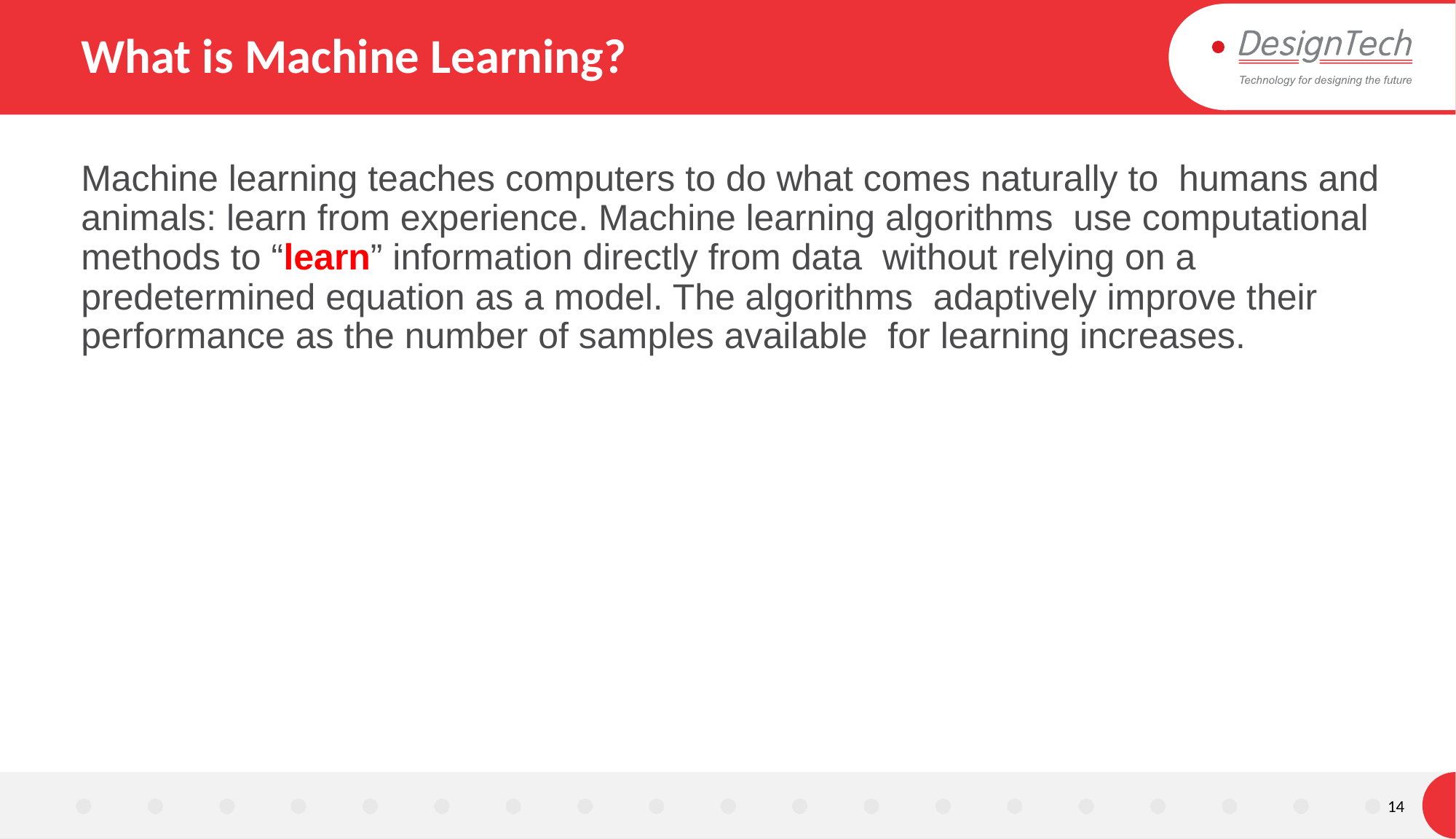

# What is Machine Learning?
Machine learning teaches computers to do what comes naturally to  humans and animals: learn from experience. Machine learning algorithms  use computational methods to “learn” information directly from data  without relying on a predetermined equation as a model. The algorithms  adaptively improve their performance as the number of samples available  for learning increases.
14